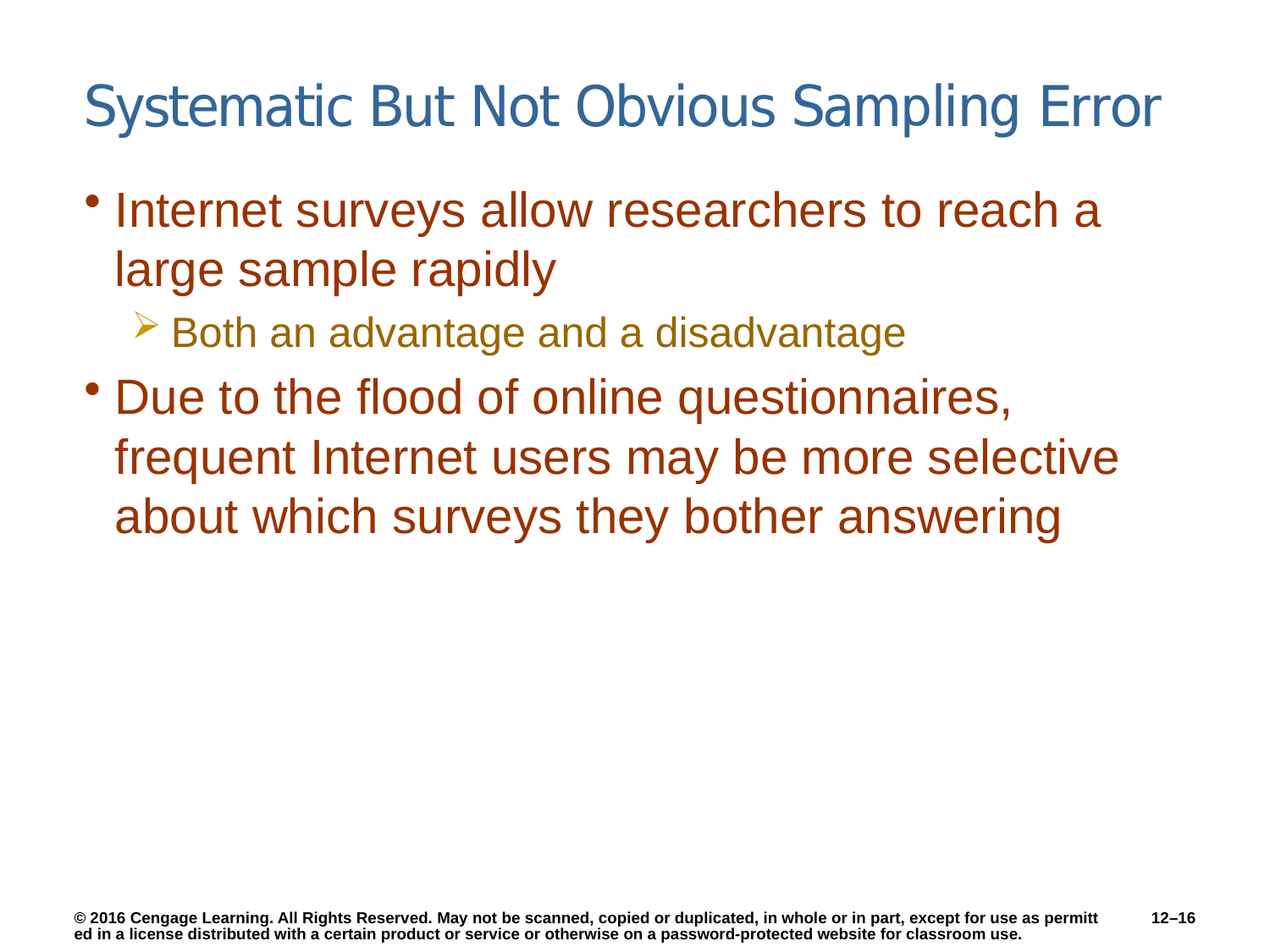

# Systematic But Not Obvious Sampling Error
Internet surveys allow researchers to reach a large sample rapidly
Both an advantage and a disadvantage
Due to the flood of online questionnaires, frequent Internet users may be more selective about which surveys they bother answering
12–16
© 2016 Cengage Learning. All Rights Reserved. May not be scanned, copied or duplicated, in whole or in part, except for use as permitted in a license distributed with a certain product or service or otherwise on a password-protected website for classroom use.